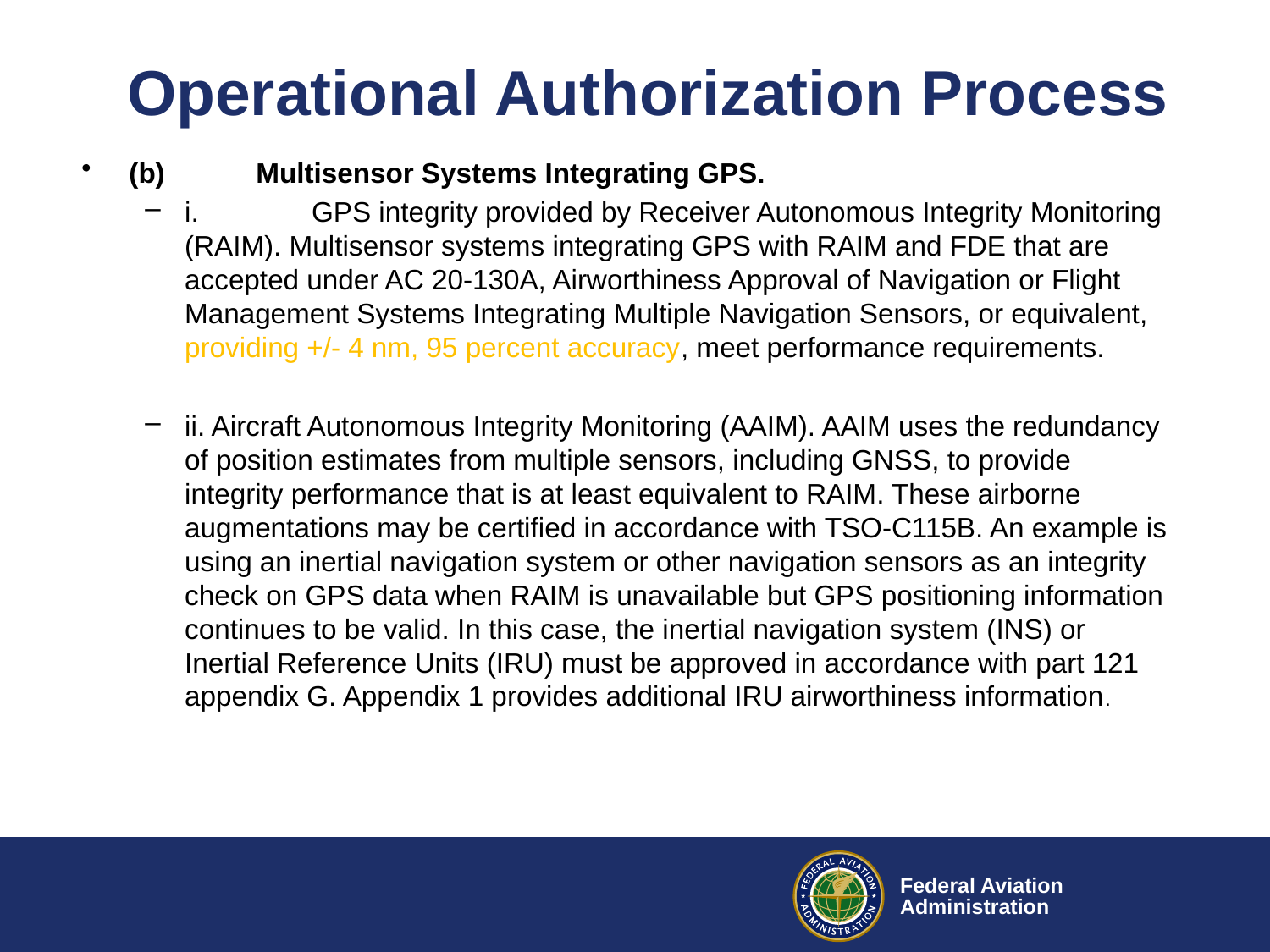

# Operational Authorization Process
(b) 	Multisensor Systems Integrating GPS.
i. 	GPS integrity provided by Receiver Autonomous Integrity Monitoring (RAIM). Multisensor systems integrating GPS with RAIM and FDE that are accepted under AC 20-130A, Airworthiness Approval of Navigation or Flight Management Systems Integrating Multiple Navigation Sensors, or equivalent, providing +/- 4 nm, 95 percent accuracy, meet performance requirements.

ii. Aircraft Autonomous Integrity Monitoring (AAIM). AAIM uses the redundancy of position estimates from multiple sensors, including GNSS, to provide integrity performance that is at least equivalent to RAIM. These airborne augmentations may be certified in accordance with TSO-C115B. An example is using an inertial navigation system or other navigation sensors as an integrity check on GPS data when RAIM is unavailable but GPS positioning information continues to be valid. In this case, the inertial navigation system (INS) or Inertial Reference Units (IRU) must be approved in accordance with part 121 appendix G. Appendix 1 provides additional IRU airworthiness information.